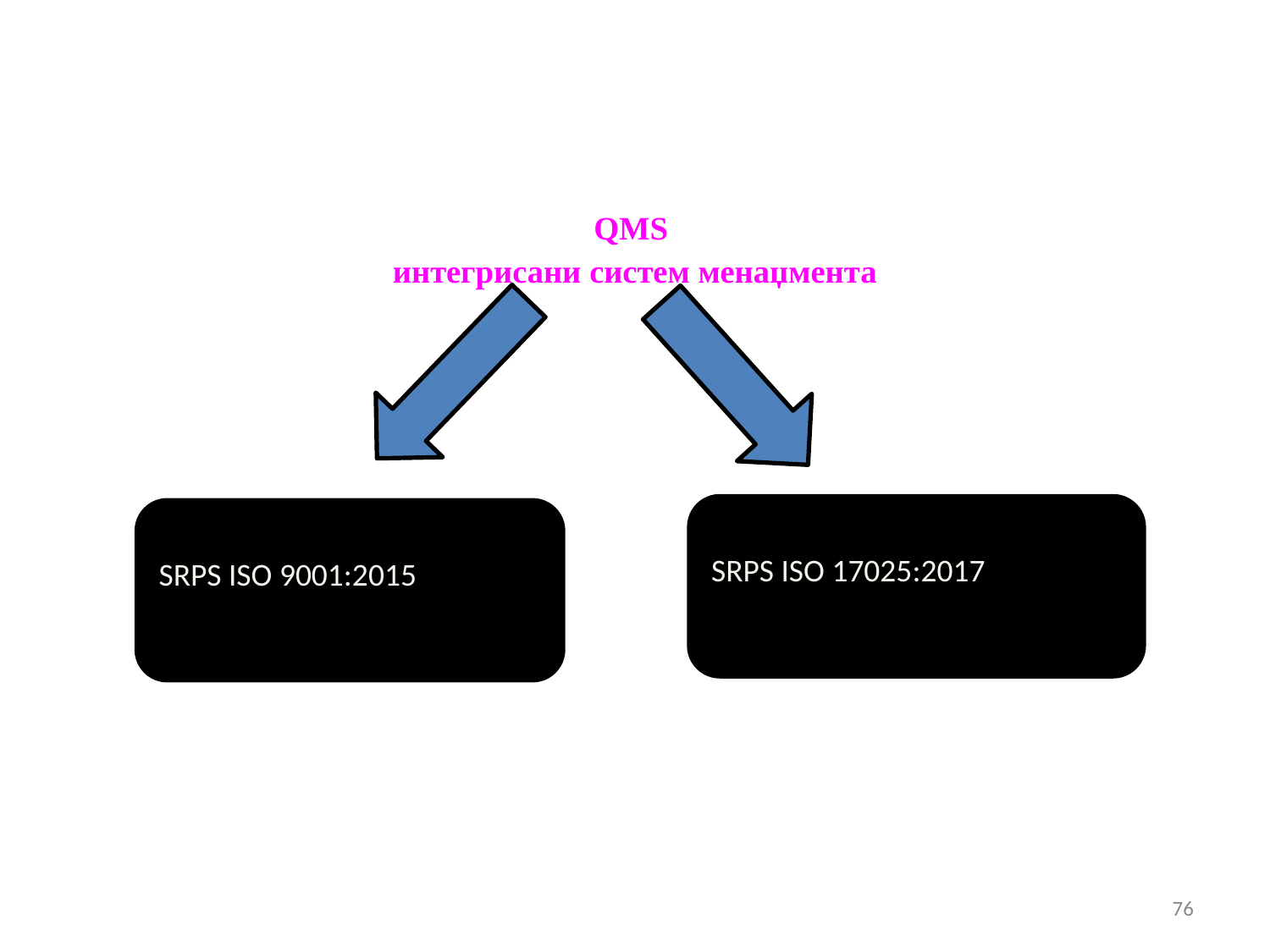

QMS
интегрисани систем менаџмента

SRPS ISO 17025:2017

SRPS ISO 9001:2015
76